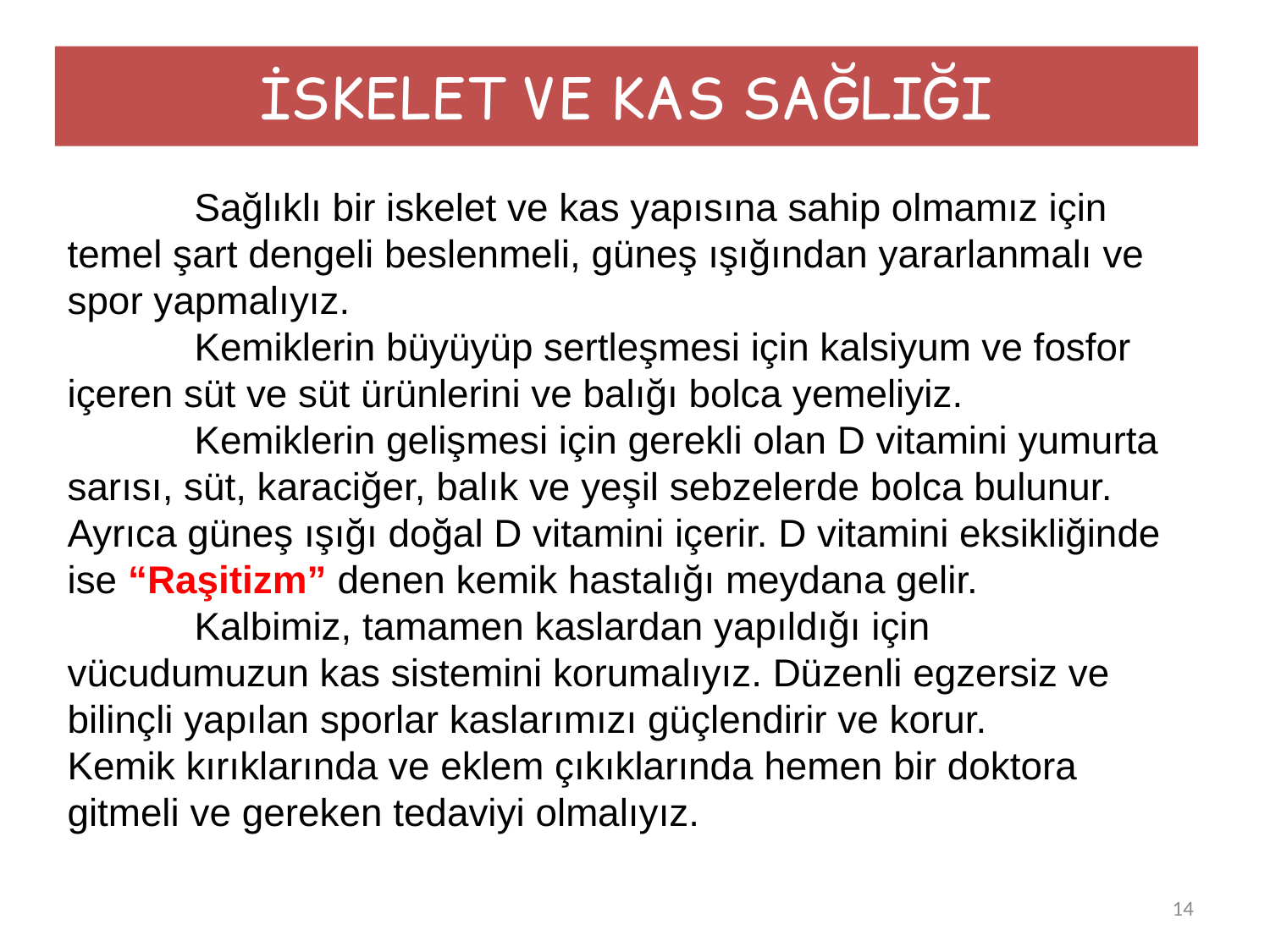

İSKELET VE KAS SAĞLIĞI
	Sağlıklı bir iskelet ve kas yapısına sahip olmamız için temel şart dengeli beslenmeli, güneş ışığından yararlanmalı ve spor yapmalıyız.
	Kemiklerin büyüyüp sertleşmesi için kalsiyum ve fosfor içeren süt ve süt ürünlerini ve balığı bolca yemeliyiz.
	Kemiklerin gelişmesi için gerekli olan D vitamini yumurta sarısı, süt, karaciğer, balık ve yeşil sebzelerde bolca bulunur. Ayrıca güneş ışığı doğal D vitamini içerir. D vitamini eksikliğinde ise “Raşitizm” denen kemik hastalığı meydana gelir.
	Kalbimiz, tamamen kaslardan yapıldığı için vücudumuzun kas sistemini korumalıyız. Düzenli egzersiz ve bilinçli yapılan sporlar kaslarımızı güçlendirir ve korur.
Kemik kırıklarında ve eklem çıkıklarında hemen bir doktora gitmeli ve gereken tedaviyi olmalıyız.
14